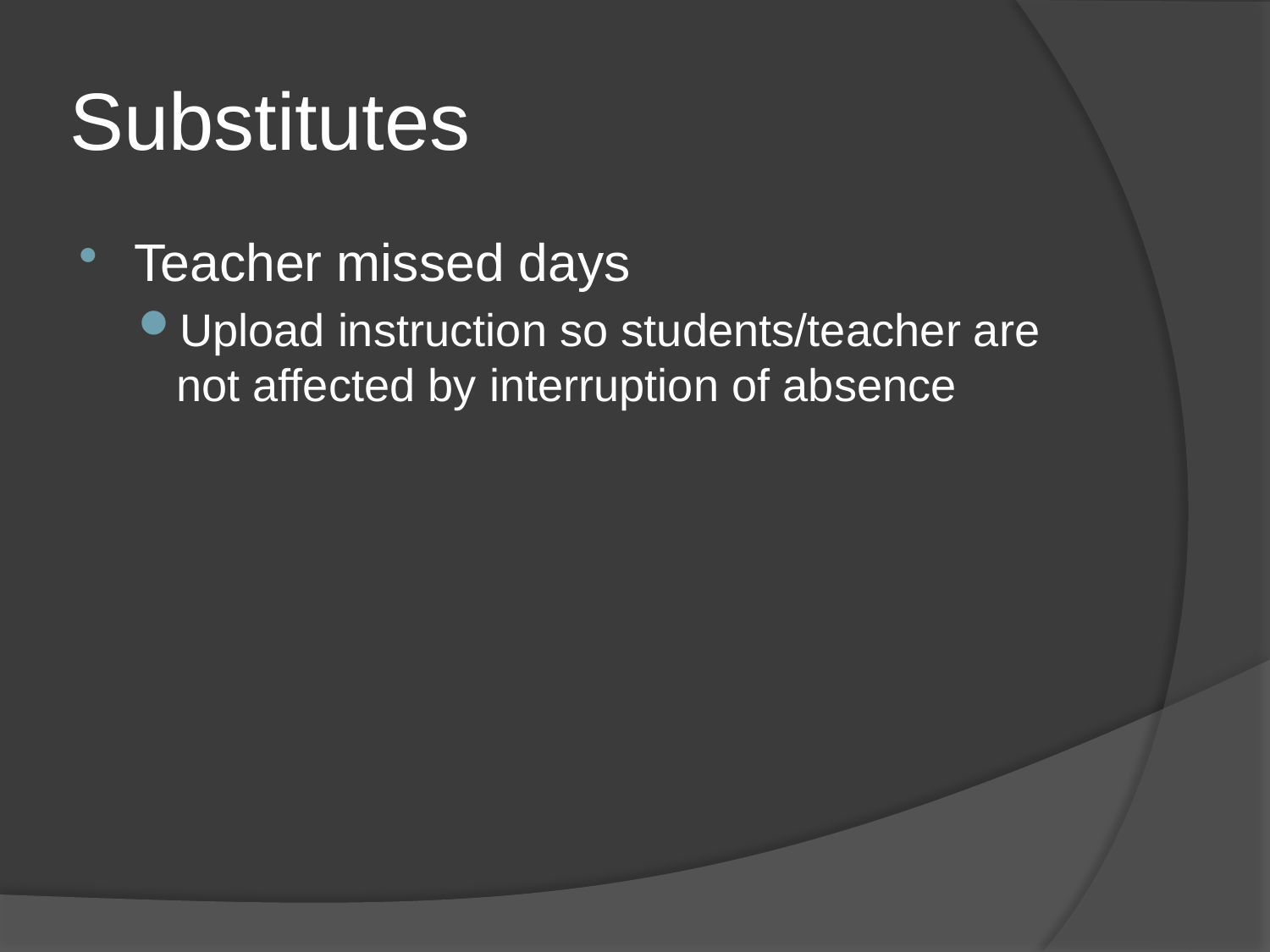

# Substitutes
Teacher missed days
Upload instruction so students/teacher are not affected by interruption of absence